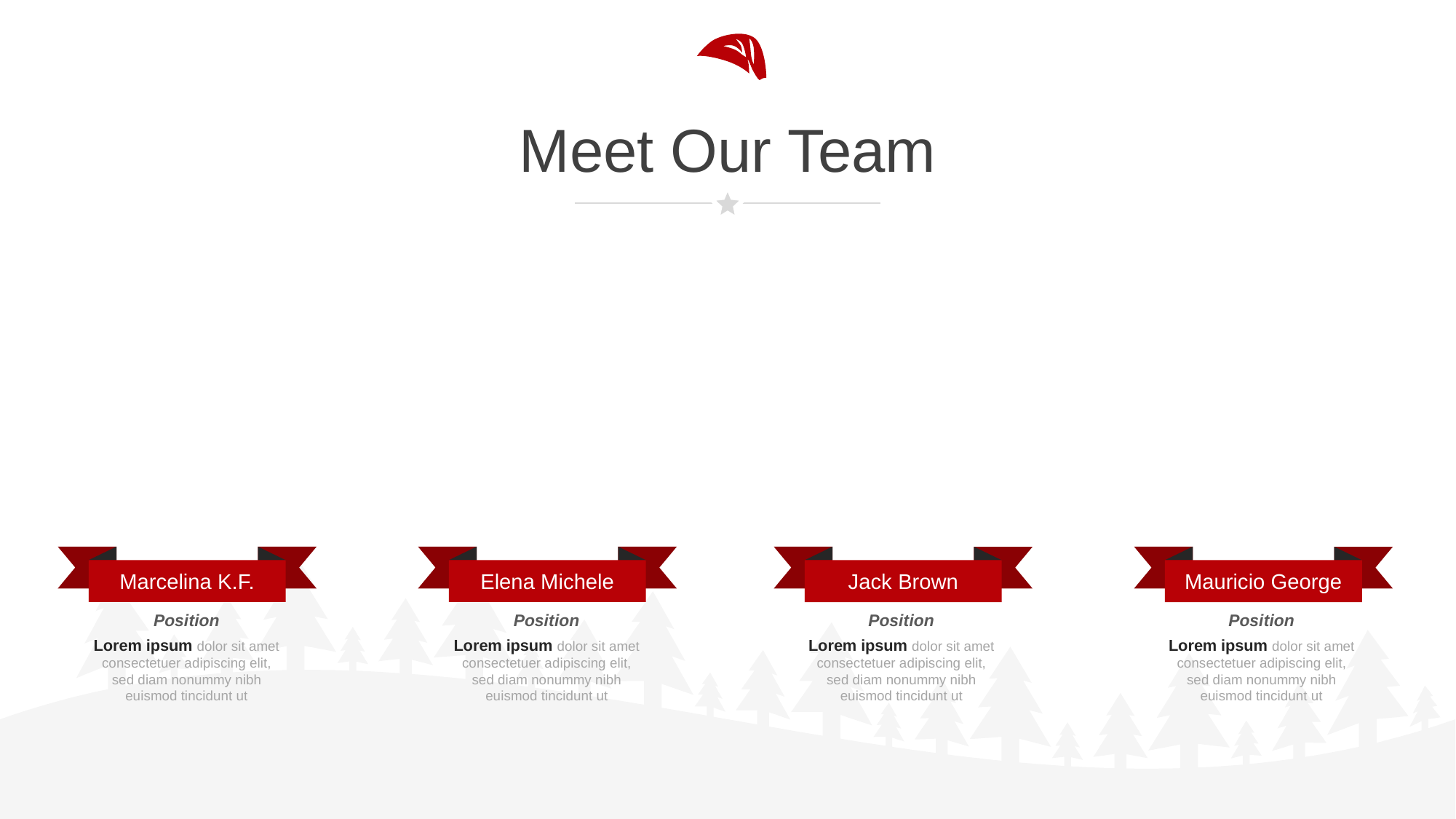

# Meet Our Team

Marcelina K.F.

Elena Michele

Jack Brown

Mauricio George
Position
Position
Position
Position
Lorem ipsum dolor sit amet consectetuer adipiscing elit, sed diam nonummy nibh euismod tincidunt ut
Lorem ipsum dolor sit amet consectetuer adipiscing elit, sed diam nonummy nibh euismod tincidunt ut
Lorem ipsum dolor sit amet consectetuer adipiscing elit, sed diam nonummy nibh euismod tincidunt ut
Lorem ipsum dolor sit amet consectetuer adipiscing elit, sed diam nonummy nibh euismod tincidunt ut